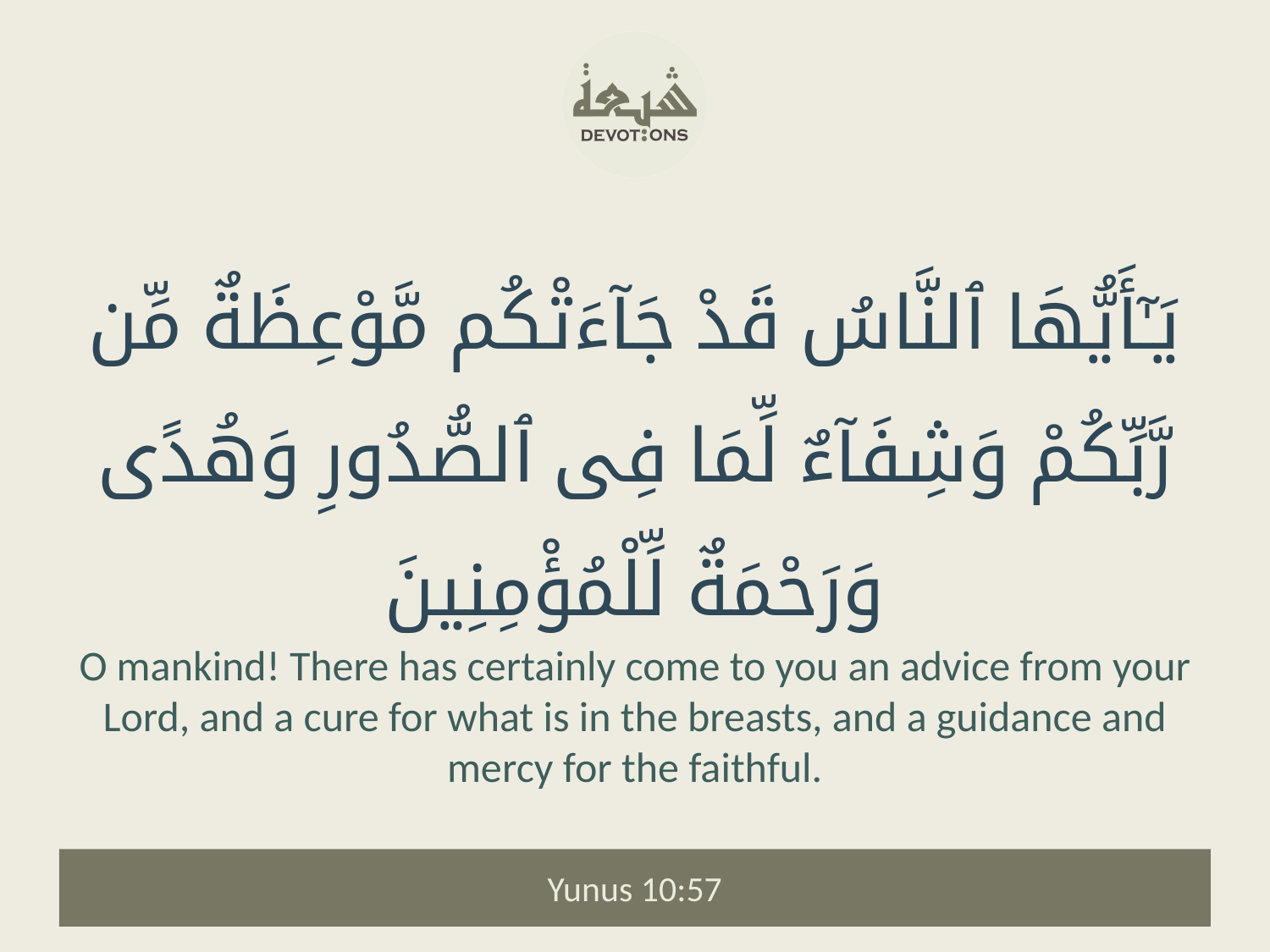

يَـٰٓأَيُّهَا ٱلنَّاسُ قَدْ جَآءَتْكُم مَّوْعِظَةٌ مِّن رَّبِّكُمْ وَشِفَآءٌ لِّمَا فِى ٱلصُّدُورِ وَهُدًى وَرَحْمَةٌ لِّلْمُؤْمِنِينَ
O mankind! There has certainly come to you an advice from your Lord, and a cure for what is in the breasts, and a guidance and mercy for the faithful.
Yunus 10:57